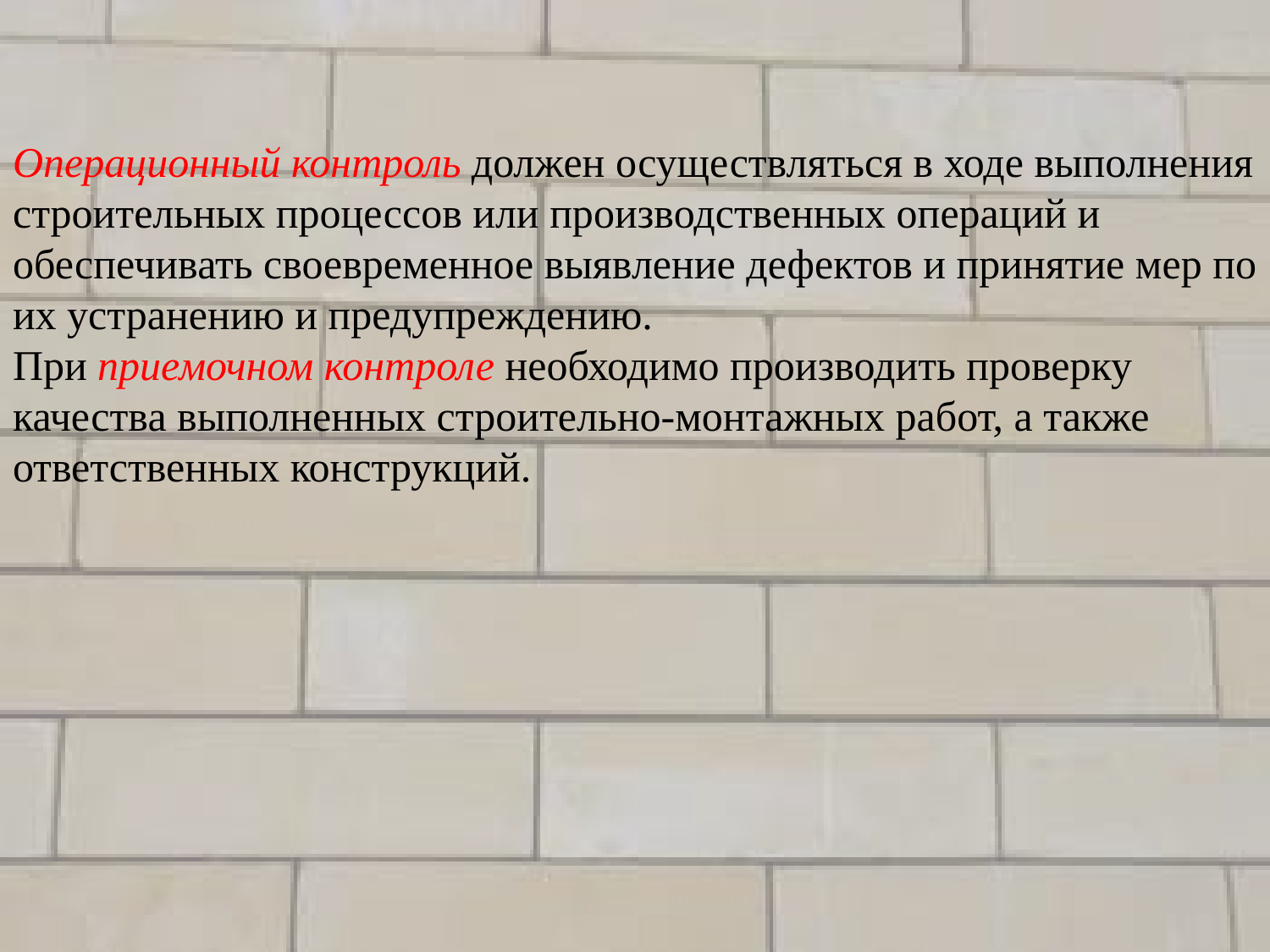

Операционный контроль должен осуществляться в ходе выполнения строительных процессов или производственных операций и обеспечивать своевременное выявление дефектов и принятие мер по их устранению и предупреждению.
При приемочном контроле необходимо производить проверку качест­ва выполненных строительно-монтажных работ, а также ответственных конструкций.